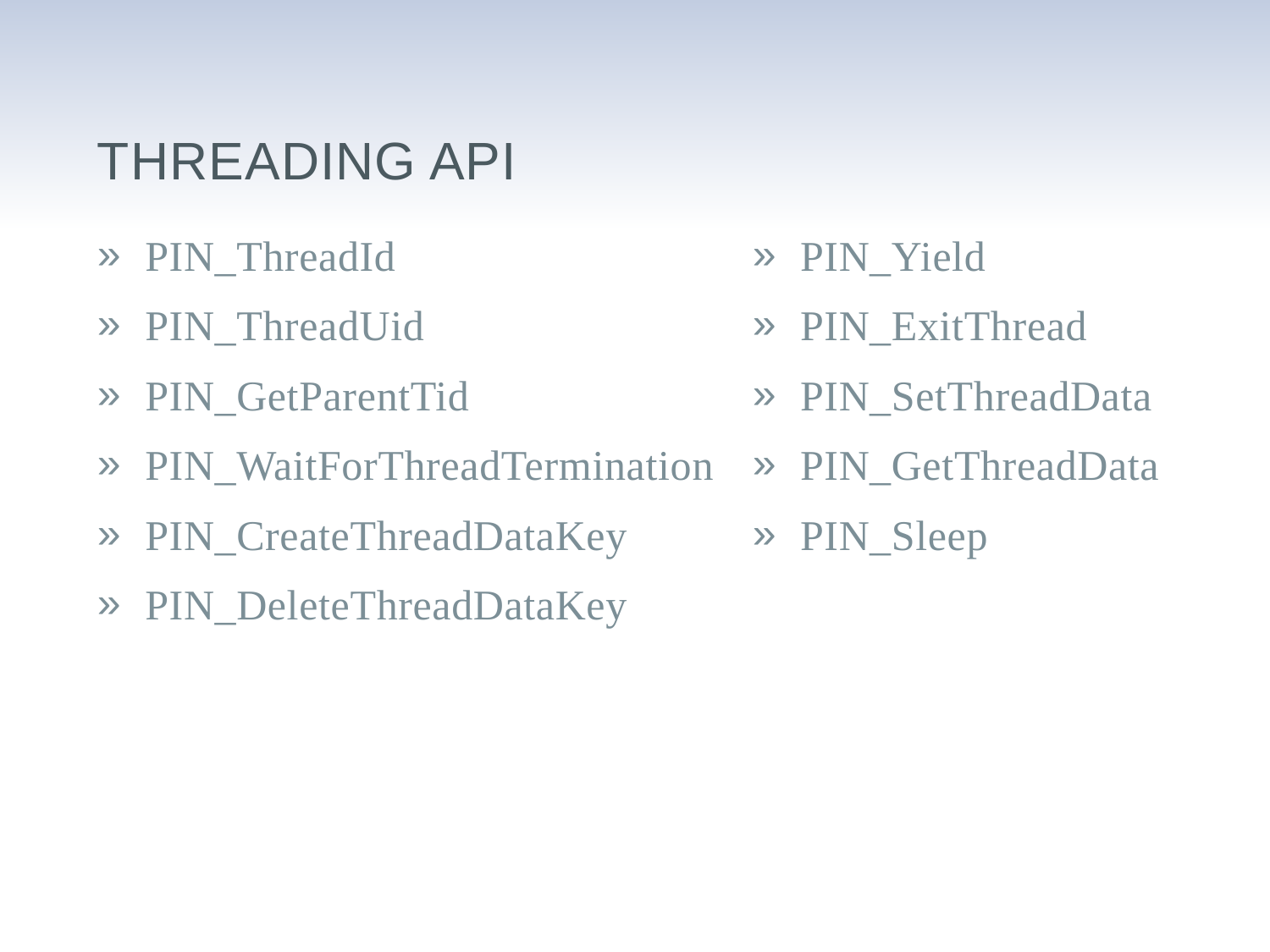

# THREADING API
PIN_ThreadId
PIN_ThreadUid
PIN_GetParentTid
PIN_WaitForThreadTermination
PIN_CreateThreadDataKey
PIN_DeleteThreadDataKey

PIN_Yield
PIN_ExitThread
PIN_SetThreadData
PIN_GetThreadData
PIN_Sleep